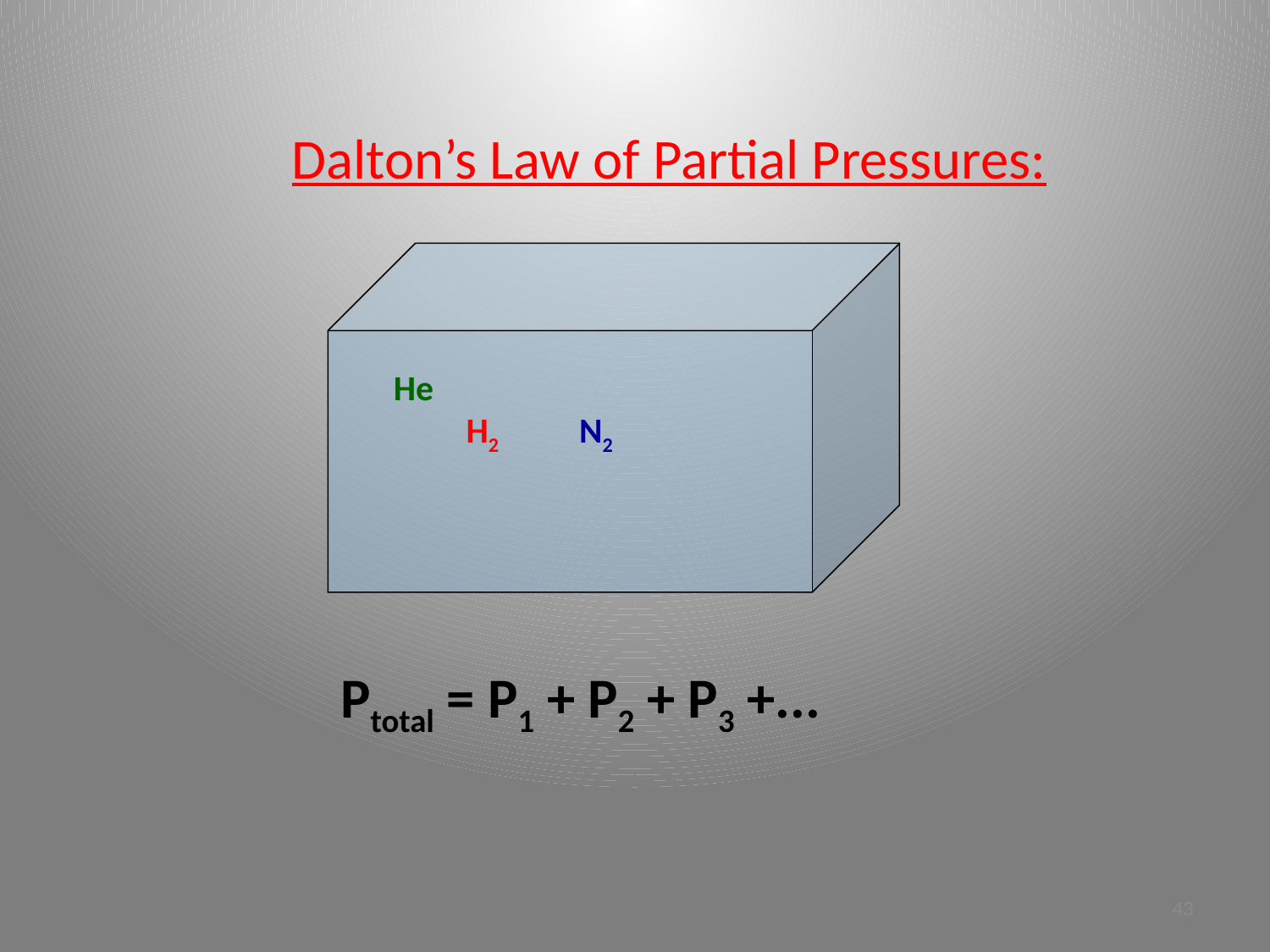

Dalton’s Law of Partial Pressures:

He
          H2          N2

Ptotal = P1 + P2 + P3 +...
43